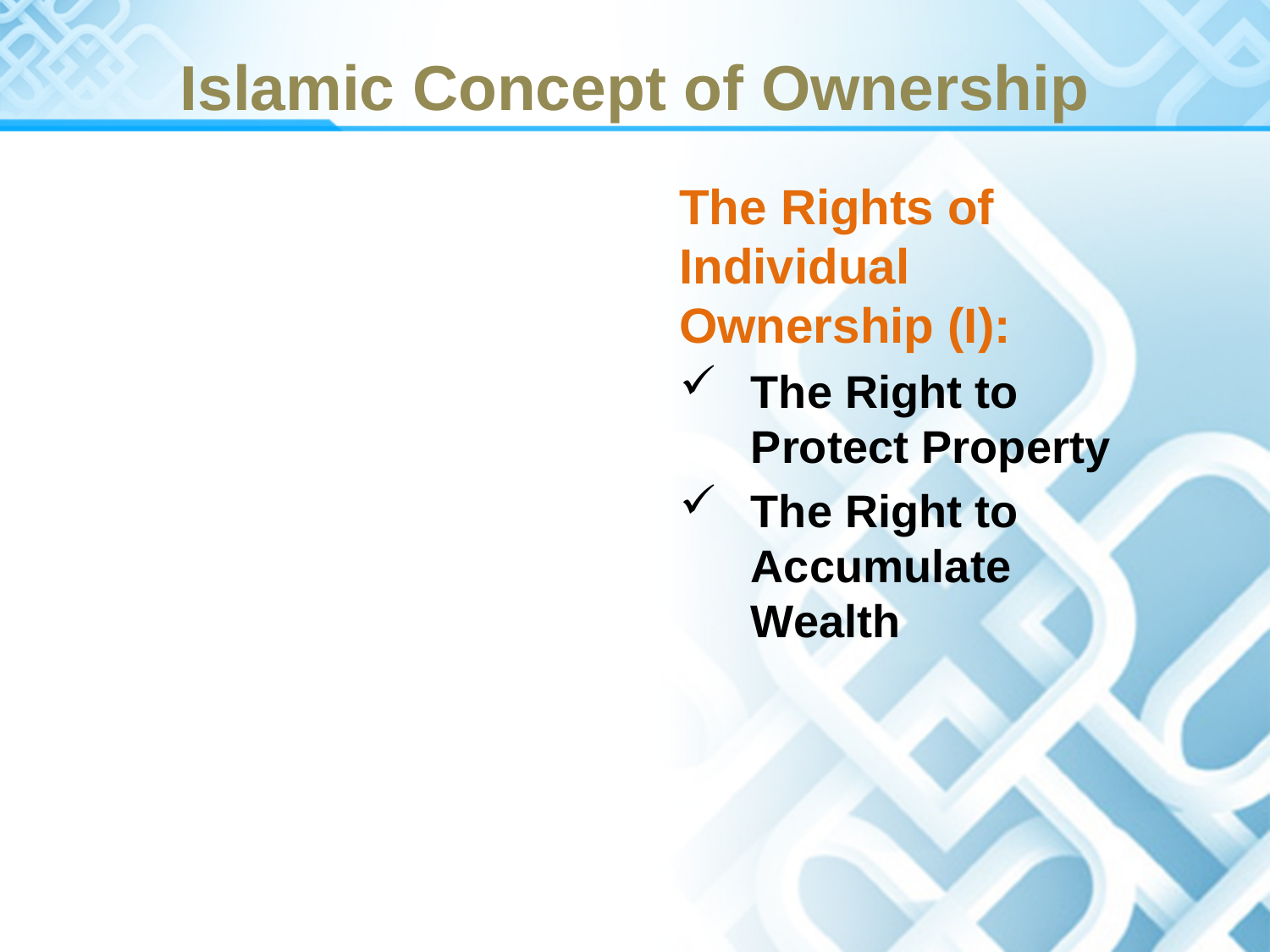

Islamic Concept of Ownership
The Rights of Individual Ownership (I):
The Right to Protect Property
The Right to Accumulate Wealth